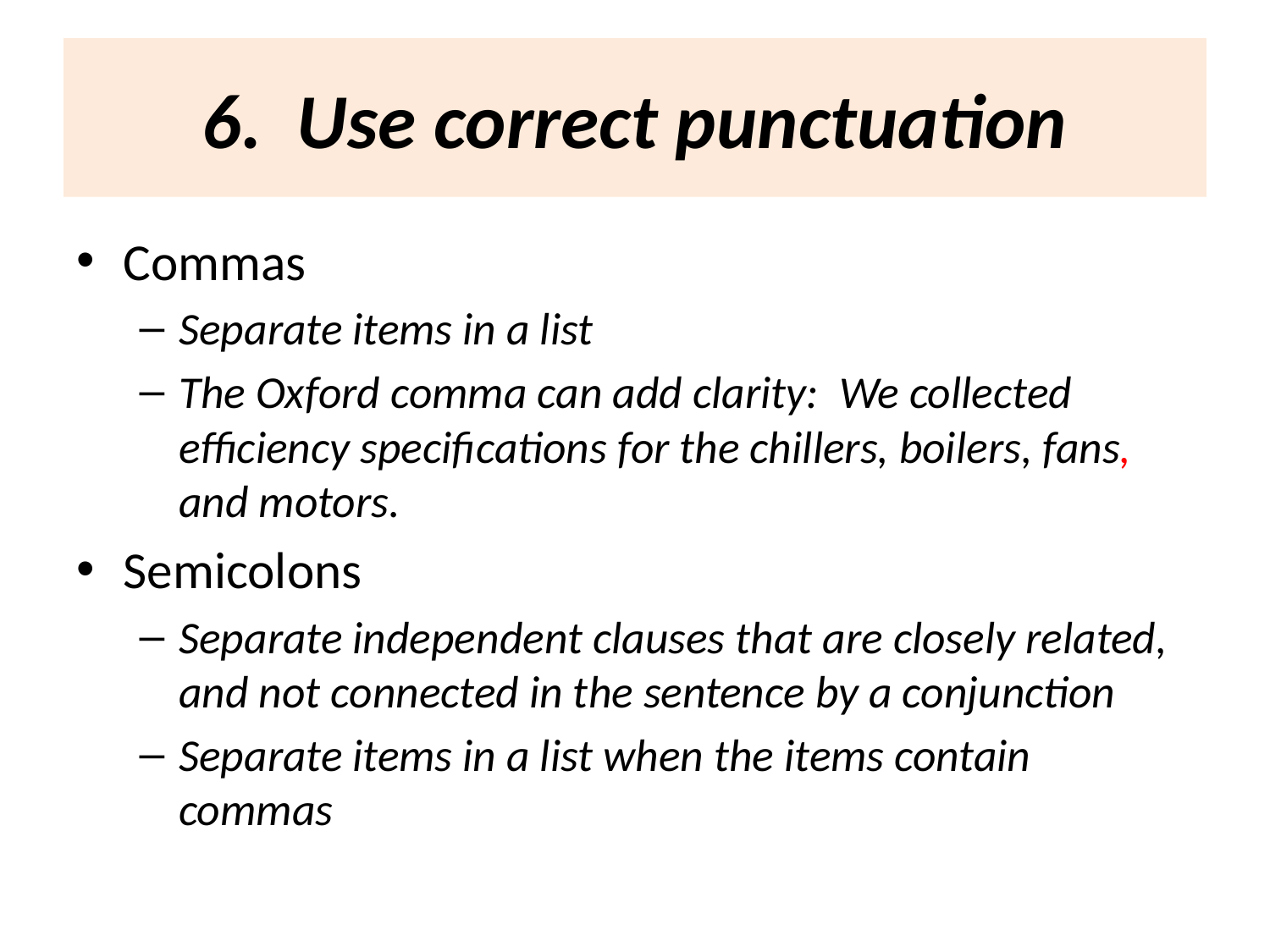

# 6.  Use correct punctuation
Commas
Separate items in a list
The Oxford comma can add clarity:  We collected efficiency specifications for the chillers, boilers, fans, and motors.
Semicolons
Separate independent clauses that are closely related, and not connected in the sentence by a conjunction
Separate items in a list when the items contain commas